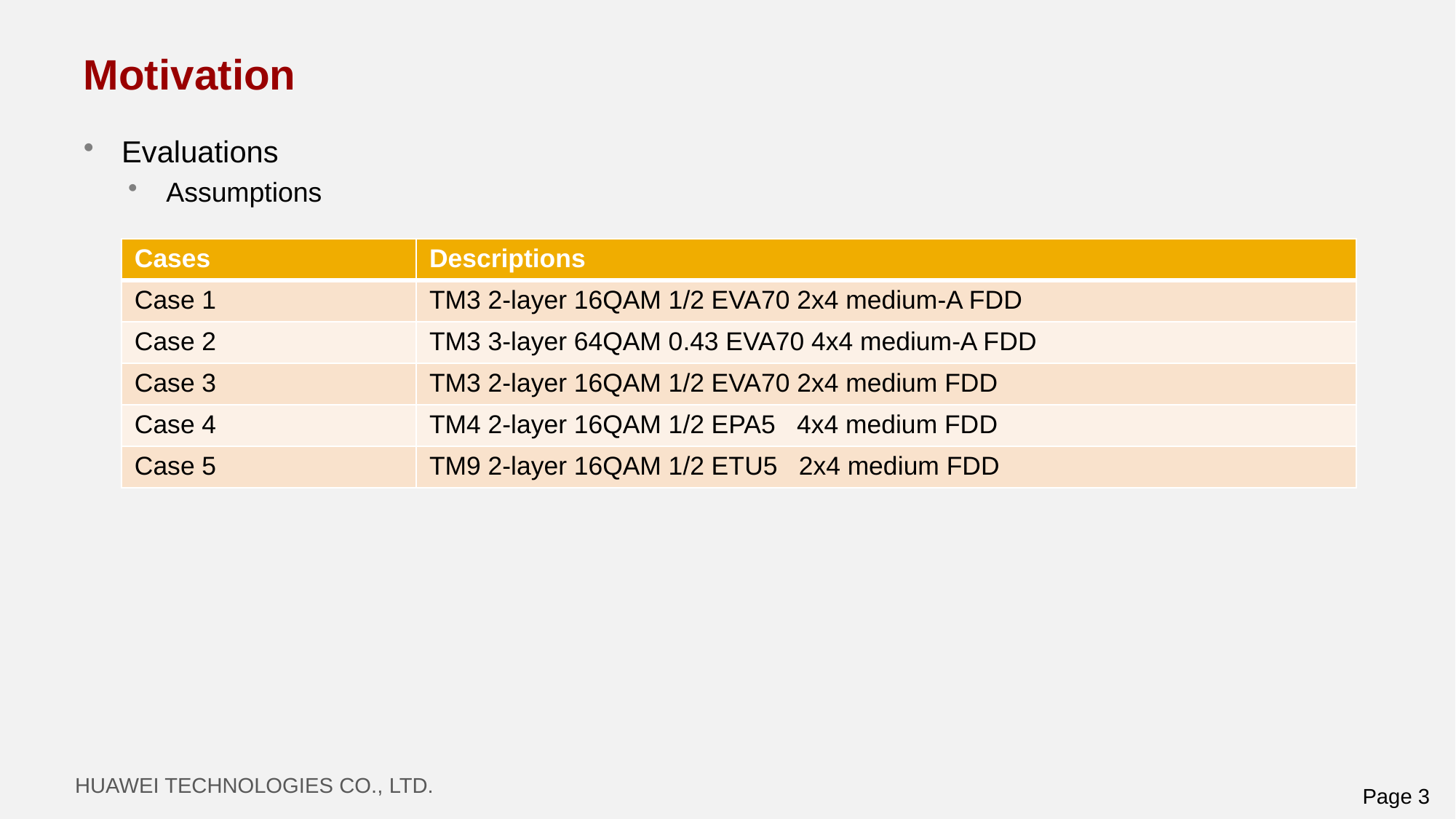

# Motivation
Evaluations
Assumptions
| Cases | Descriptions |
| --- | --- |
| Case 1 | TM3 2-layer 16QAM 1/2 EVA70 2x4 medium-A FDD |
| Case 2 | TM3 3-layer 64QAM 0.43 EVA70 4x4 medium-A FDD |
| Case 3 | TM3 2-layer 16QAM 1/2 EVA70 2x4 medium FDD |
| Case 4 | TM4 2-layer 16QAM 1/2 EPA5 4x4 medium FDD |
| Case 5 | TM9 2-layer 16QAM 1/2 ETU5 2x4 medium FDD |